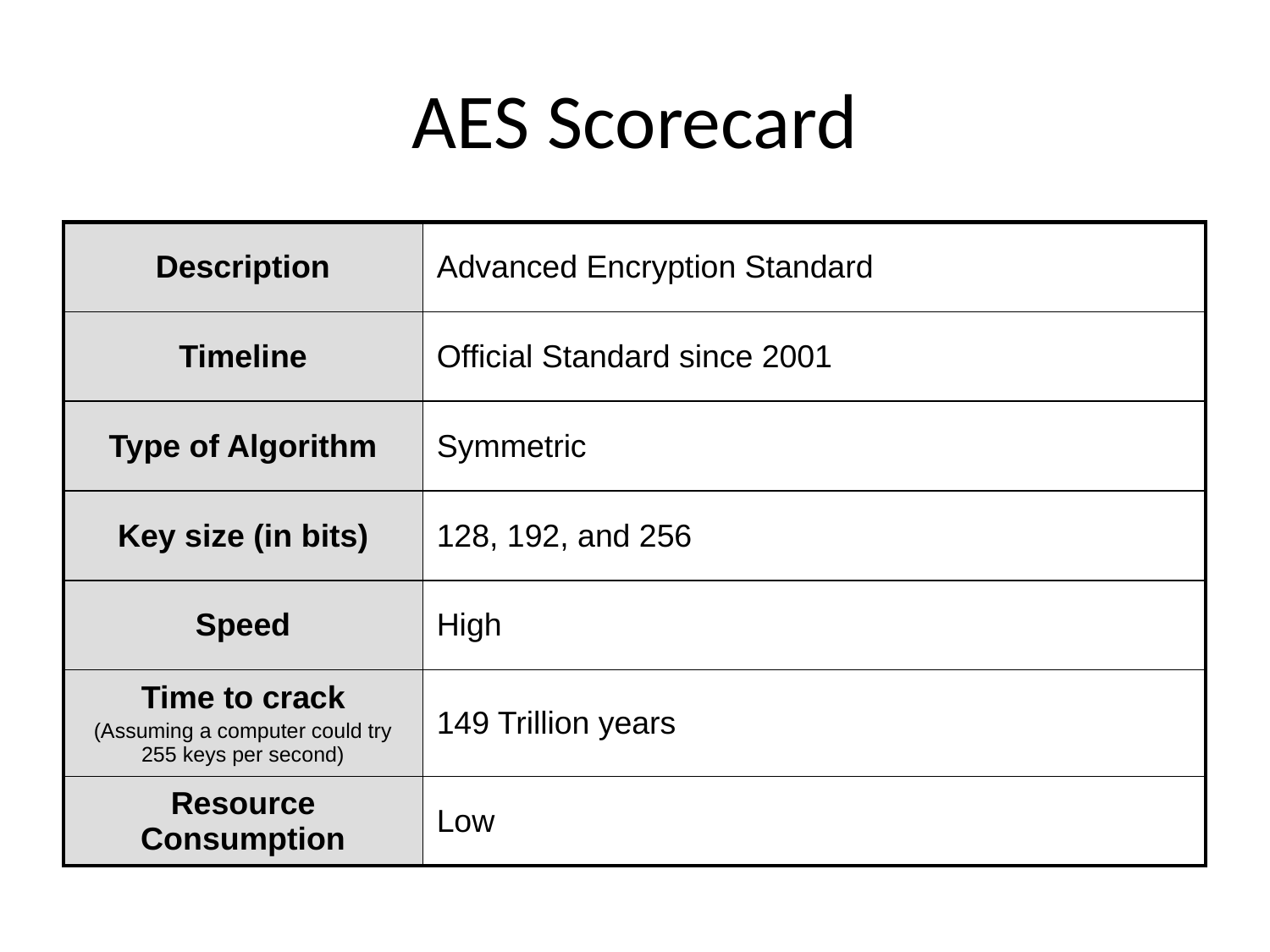

# AES Scorecard
| Description | Advanced Encryption Standard |
| --- | --- |
| Timeline | Official Standard since 2001 |
| Type of Algorithm | Symmetric |
| Key size (in bits) | 128, 192, and 256 |
| Speed | High |
| Time to crack (Assuming a computer could try 255 keys per second) | 149 Trillion years |
| Resource Consumption | Low |